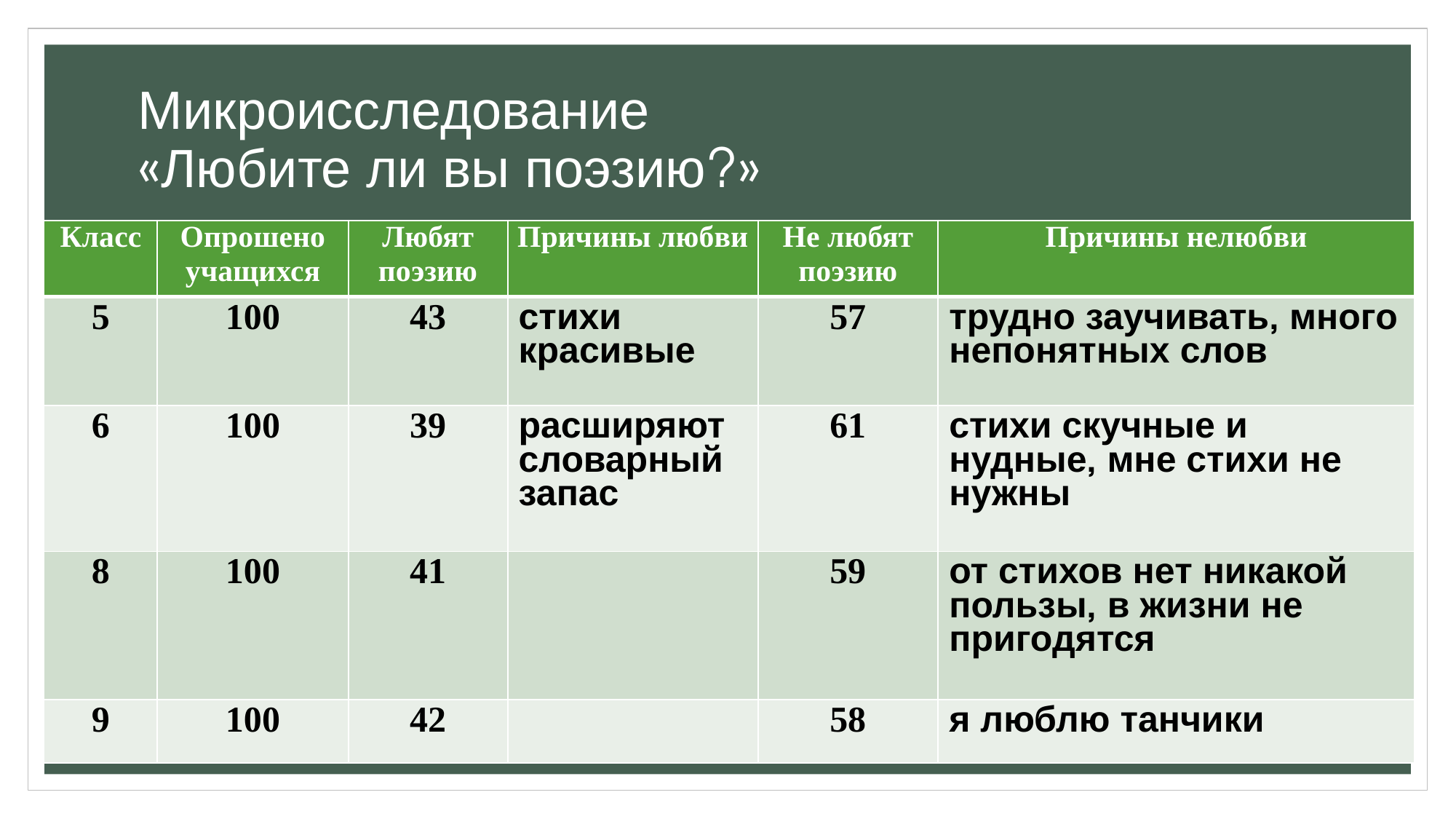

# Микроисследование «Любите ли вы поэзию?»
| Класс | Опрошено учащихся | Любят поэзию | Причины любви | Не любят поэзию | Причины нелюбви |
| --- | --- | --- | --- | --- | --- |
| 5 | 100 | 43 | стихи красивые | 57 | трудно заучивать, много непонятных слов |
| 6 | 100 | 39 | расширяют словарный запас | 61 | стихи скучные и нудные, мне стихи не нужны |
| 8 | 100 | 41 |  | 59 | от стихов нет никакой пользы, в жизни не пригодятся |
| 9 | 100 | 42 |  | 58 | я люблю танчики |